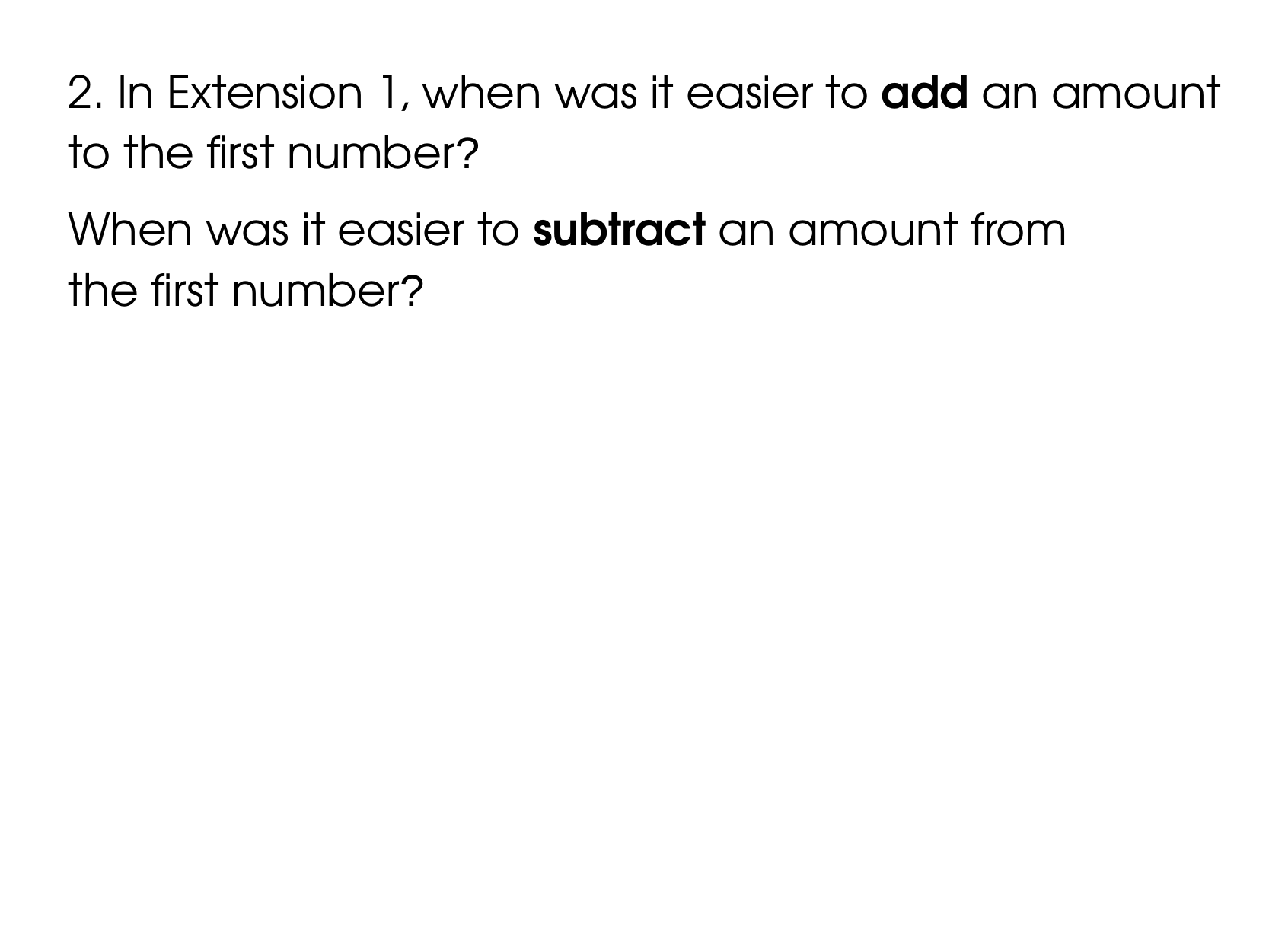

2. In Extension 1, when was it easier to add an amount to the first number?
When was it easier to subtract an amount from
the first number?